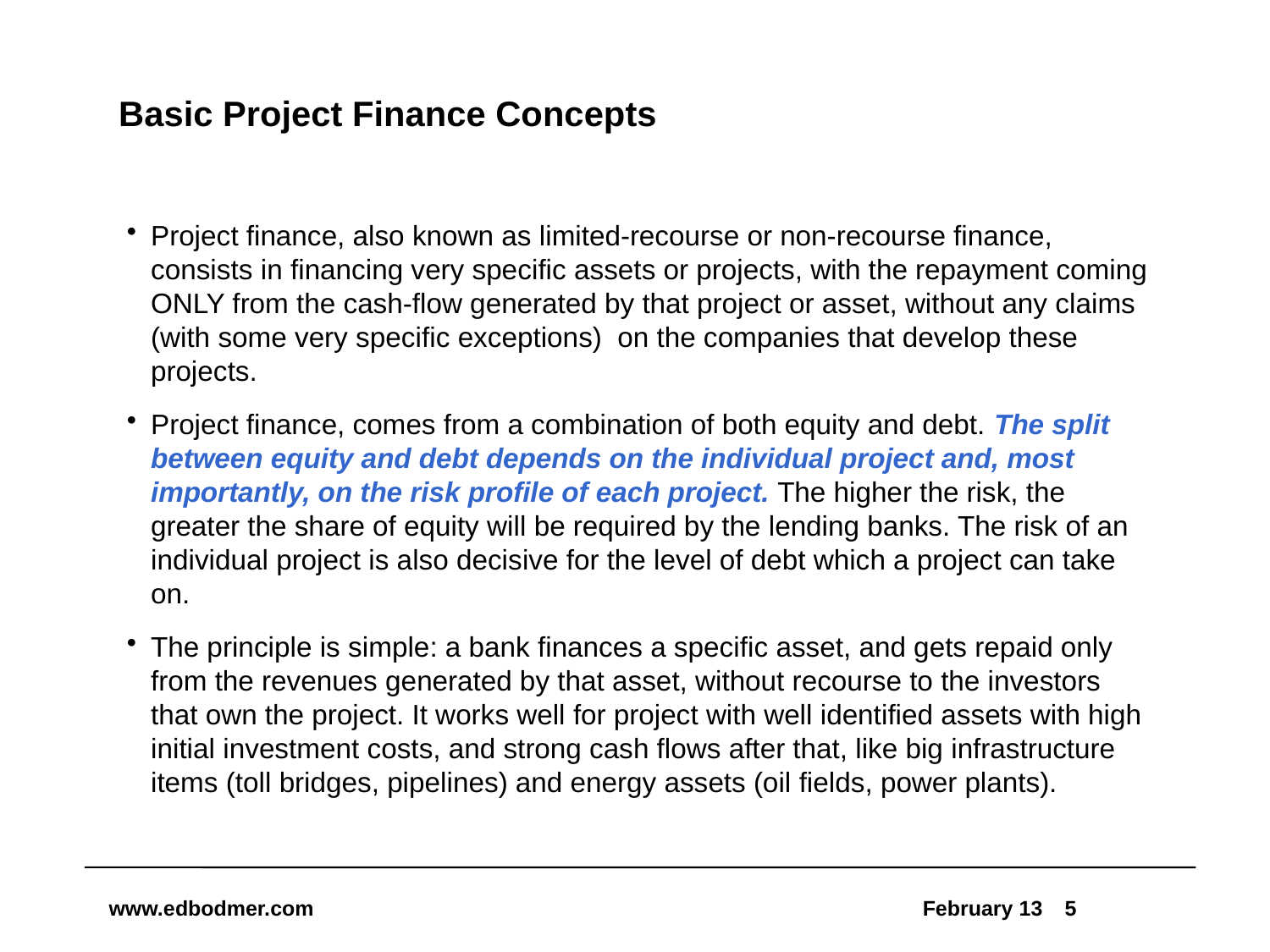

# Basic Project Finance Concepts
Project finance, also known as limited-recourse or non-recourse finance, consists in financing very specific assets or projects, with the repayment coming ONLY from the cash-flow generated by that project or asset, without any claims (with some very specific exceptions)  on the companies that develop these projects.
Project finance, comes from a combination of both equity and debt. The split between equity and debt depends on the individual project and, most importantly, on the risk profile of each project. The higher the risk, the greater the share of equity will be required by the lending banks. The risk of an individual project is also decisive for the level of debt which a project can take on.
The principle is simple: a bank finances a specific asset, and gets repaid only from the revenues generated by that asset, without recourse to the investors that own the project. It works well for project with well identified assets with high initial investment costs, and strong cash flows after that, like big infrastructure items (toll bridges, pipelines) and energy assets (oil fields, power plants).